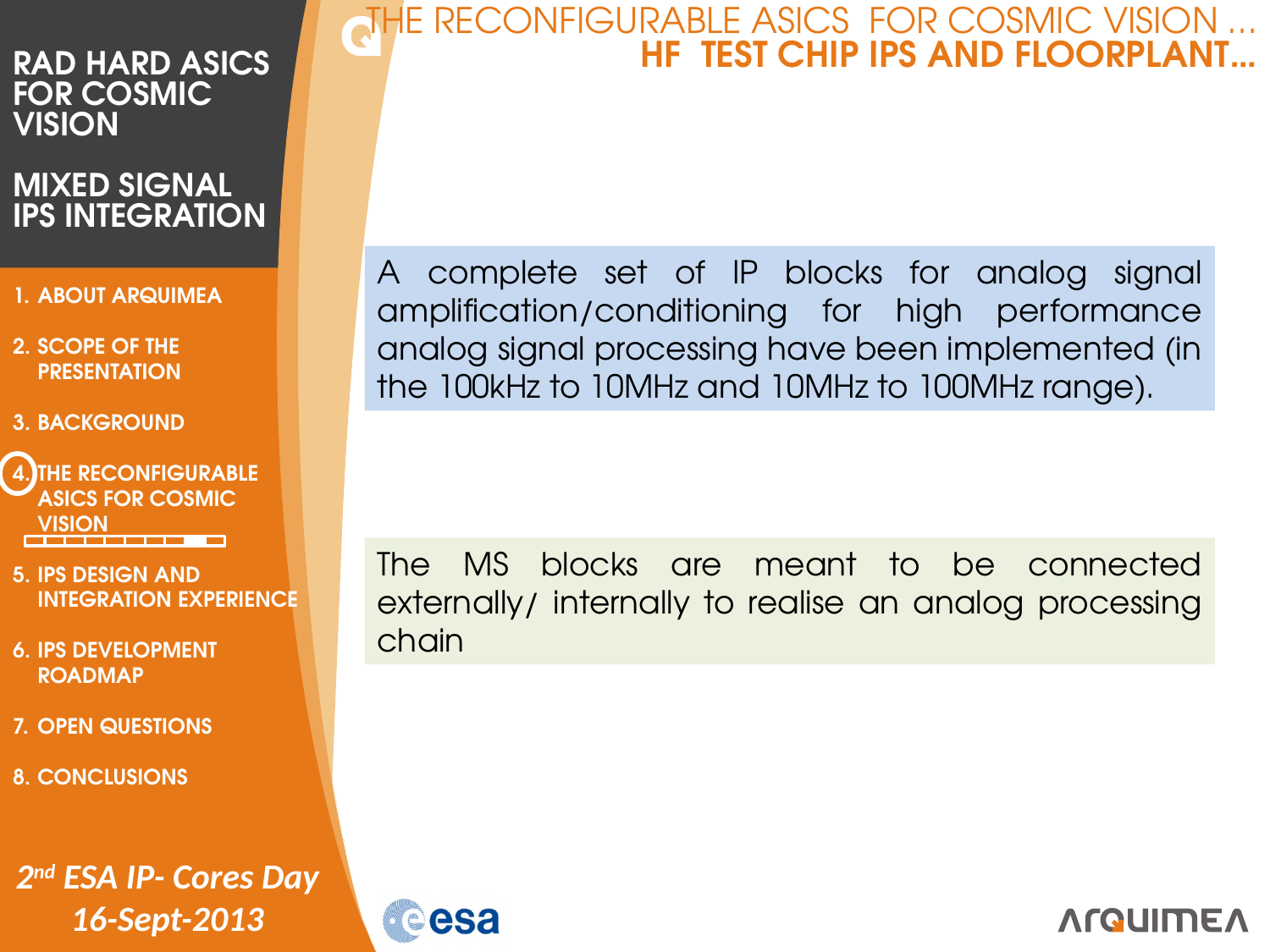

# THE RECONFIGURABLE ASICS  FOR COSMIC VISION …HF  TEST CHIP IPS AND FLOORPLANT…
A complete set of IP blocks for analog signal amplification/conditioning for high performance analog signal processing have been implemented (in the 100kHz to 10MHz and 10MHz to 100MHz range).

The MS blocks are meant to be connected externally/ internally to realise an analog processing chain